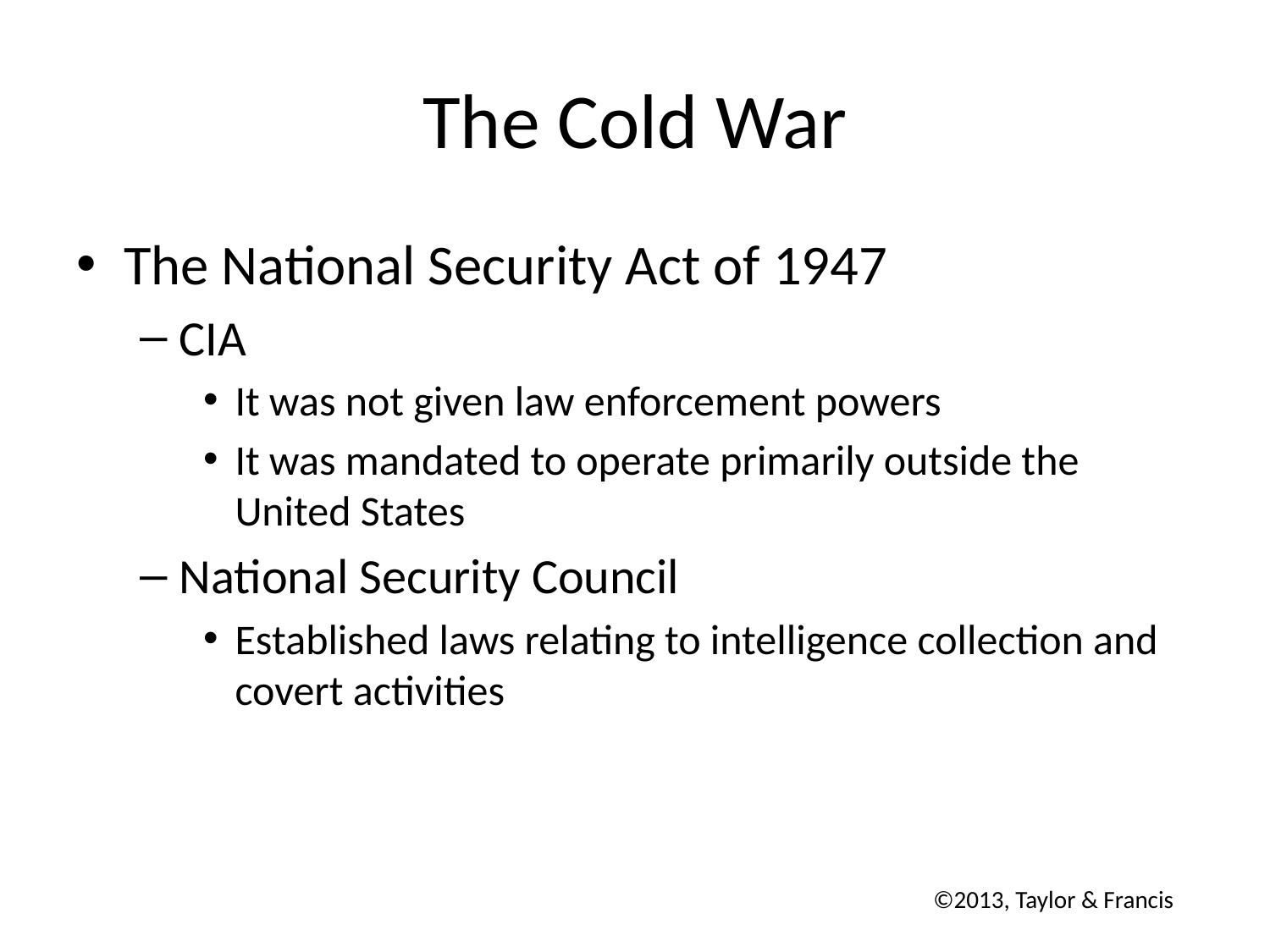

# The Cold War
The National Security Act of 1947
CIA
It was not given law enforcement powers
It was mandated to operate primarily outside the United States
National Security Council
Established laws relating to intelligence collection and covert activities

©2013, Taylor & Francis